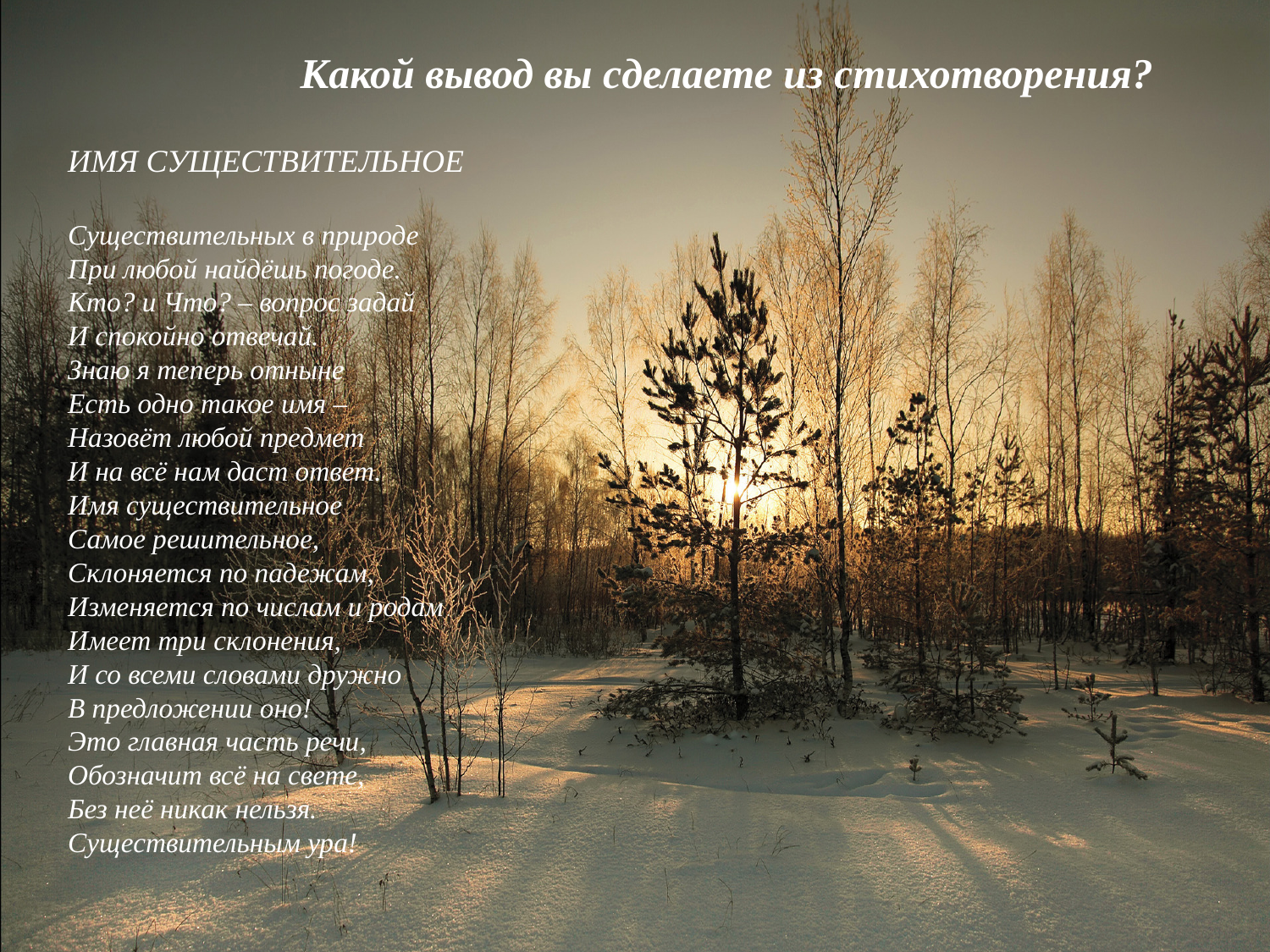

Какой вывод вы сделаете из стихотворения?
ИМЯ СУЩЕСТВИТЕЛЬНОЕ

Существительных в природе
При любой найдёшь погоде.
Кто? и Что? – вопрос задай
И спокойно отвечай.
Знаю я теперь отныне
Есть одно такое имя –
Назовёт любой предмет
И на всё нам даст ответ.
Имя существительное
Самое решительное,
Склоняется по падежам,
Изменяется по числам и родам
Имеет три склонения,
И со всеми словами дружно
В предложении оно!
Это главная часть речи,
Обозначит всё на свете,
Без неё никак нельзя.
Существительным ура!